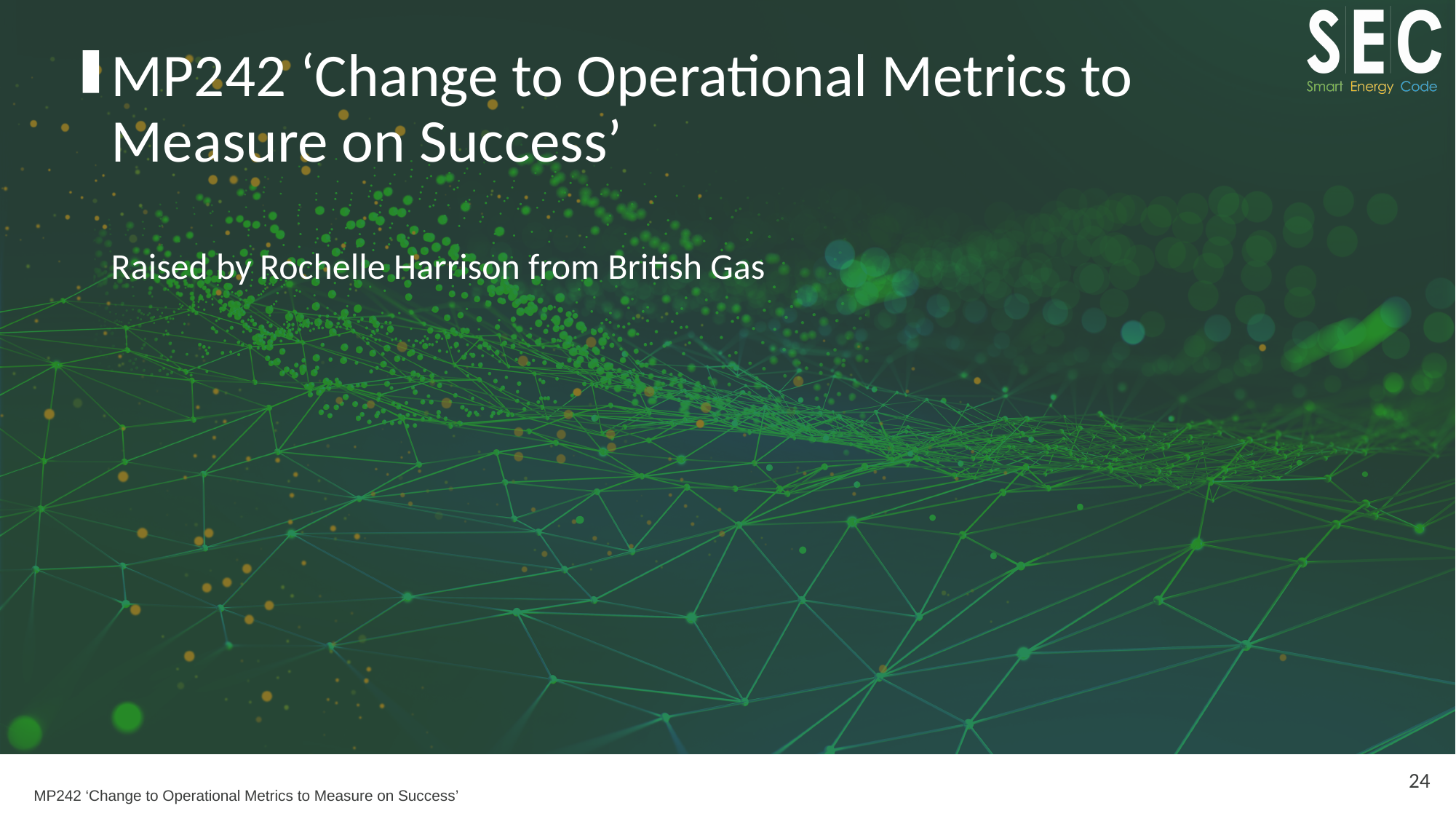

# MP242 ‘Change to Operational Metrics to Measure on Success’

Raised by Rochelle Harrison from British Gas
24
MP242 ‘Change to Operational Metrics to Measure on Success’